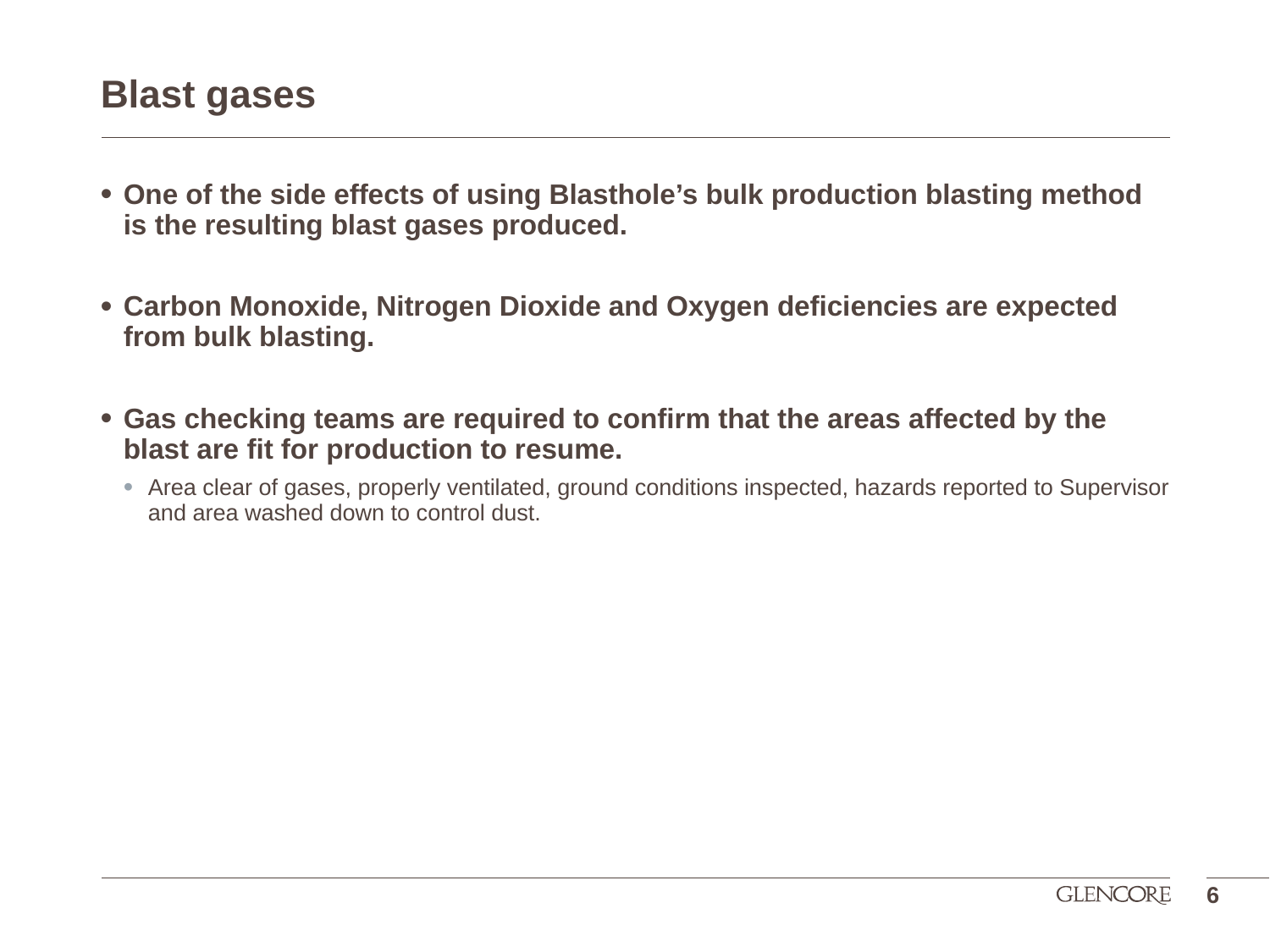

# Blast gases
One of the side effects of using Blasthole’s bulk production blasting method is the resulting blast gases produced.

Carbon Monoxide, Nitrogen Dioxide and Oxygen deficiencies are expected from bulk blasting.

Gas checking teams are required to confirm that the areas affected by the blast are fit for production to resume.
Area clear of gases, properly ventilated, ground conditions inspected, hazards reported to Supervisor and area washed down to control dust.
6